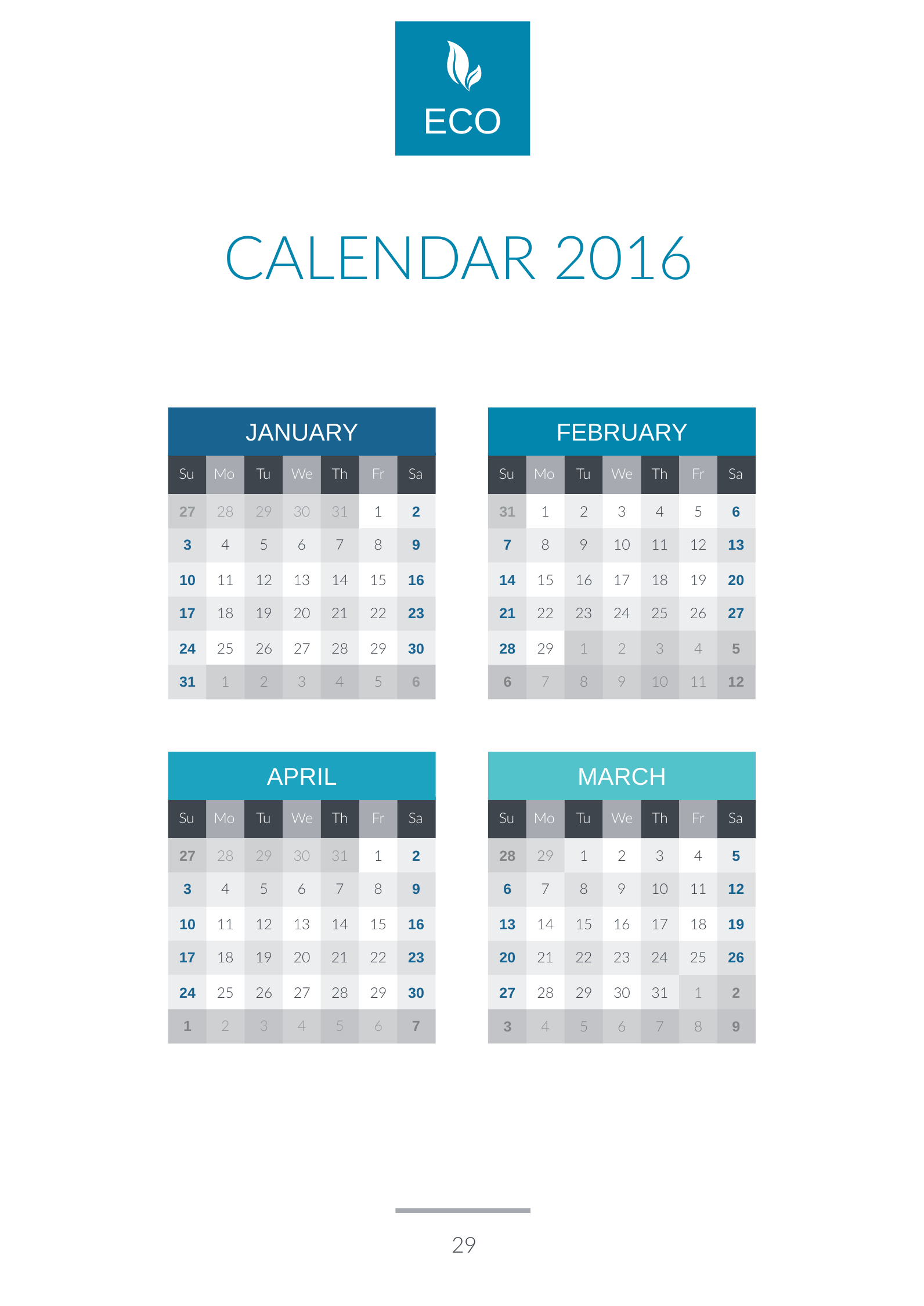

# Calendar 2016

JANUARY
FEBRUARY

Su
Mo
Tu
We
Th
Fr
Sa
Su
Mo
Tu
We
Th
Fr
Sa

27
28
29
30
31
1
2
31
1
2
3
4
5
6

3
4
5
6
7
8
9
7
8
9
10
11
12
13
10
11
12
13
14
15
16
14
15
16
17
18
19
20

17
18
19
20
21
22
23
21
22
23
24
25
26
27

24
25
26
27
28
29
30
28
29
1
2
3
4
5

31
1
2
3
4
5
6
6
7
8
9
10
11
12

APRIL
MARCH

Su
Mo
Tu
We
Th
Fr
Sa
Su
Mo
Tu
We
Th
Fr
Sa

27
28
29
30
31
1
2
28
29
1
2
3
4
5

3
4
5
6
7
8
9
6
7
8
9
10
11
12
10
11
12
13
14
15
16
13
14
15
16
17
18
19

17
18
19
20
21
22
23
20
21
22
23
24
25
26

24
25
26
27
28
29
30
27
28
29
30
31
1
2

1
2
3
4
5
6
7
3
4
5
6
7
8
9
29